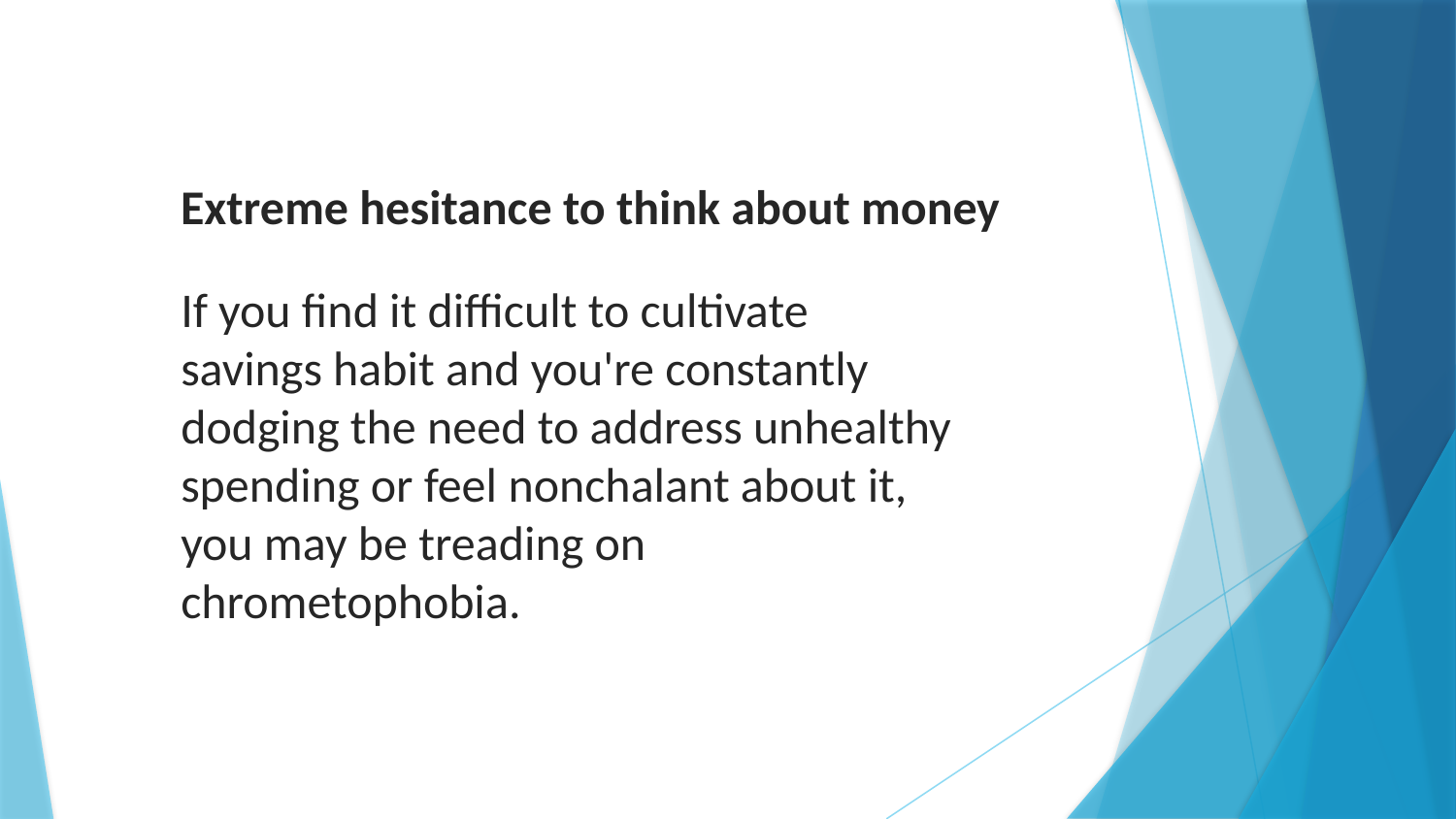

Extreme hesitance to think about money
If you find it difficult to cultivate savings habit and you're constantly dodging the need to address unhealthy spending or feel nonchalant about it, you may be treading on chrometophobia.